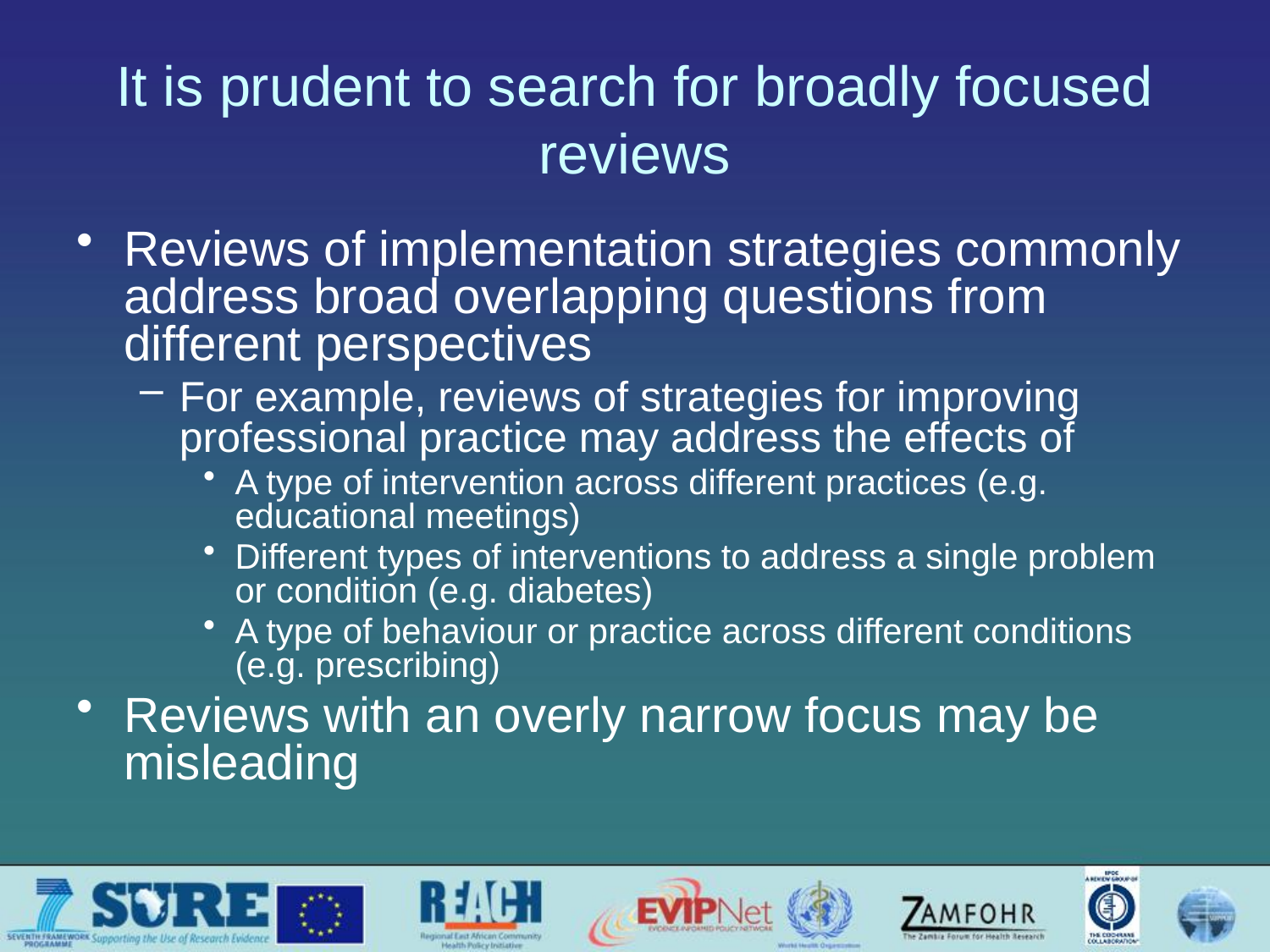

# It is prudent to search for broadly focused reviews
Reviews of implementation strategies commonly address broad overlapping questions from different perspectives
For example, reviews of strategies for improving professional practice may address the effects of
A type of intervention across different practices (e.g. educational meetings)
Different types of interventions to address a single problem or condition (e.g. diabetes)
A type of behaviour or practice across different conditions (e.g. prescribing)
Reviews with an overly narrow focus may be misleading